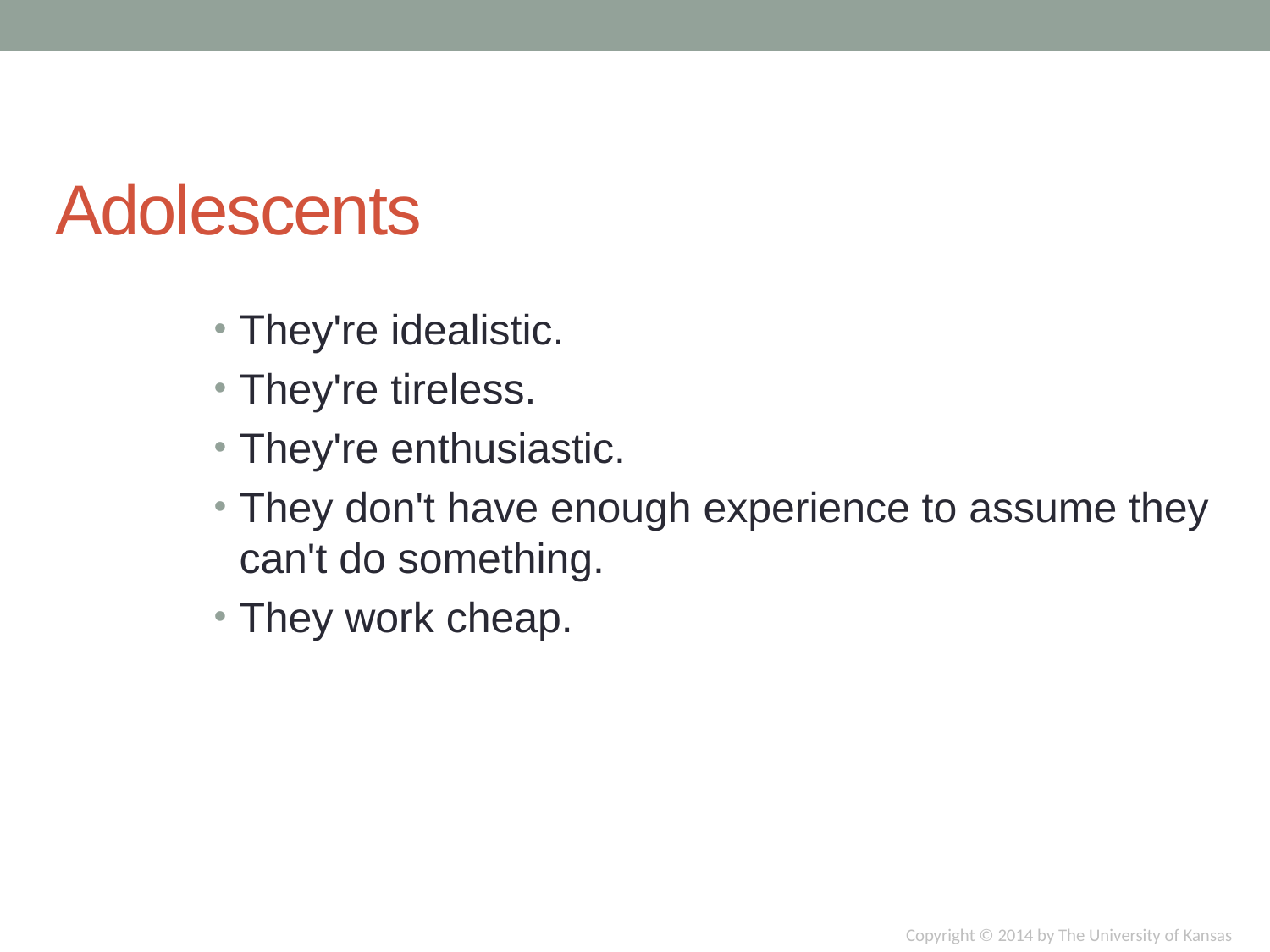

# Adolescents
They're idealistic.
They're tireless.
They're enthusiastic.
They don't have enough experience to assume they can't do something.
They work cheap.